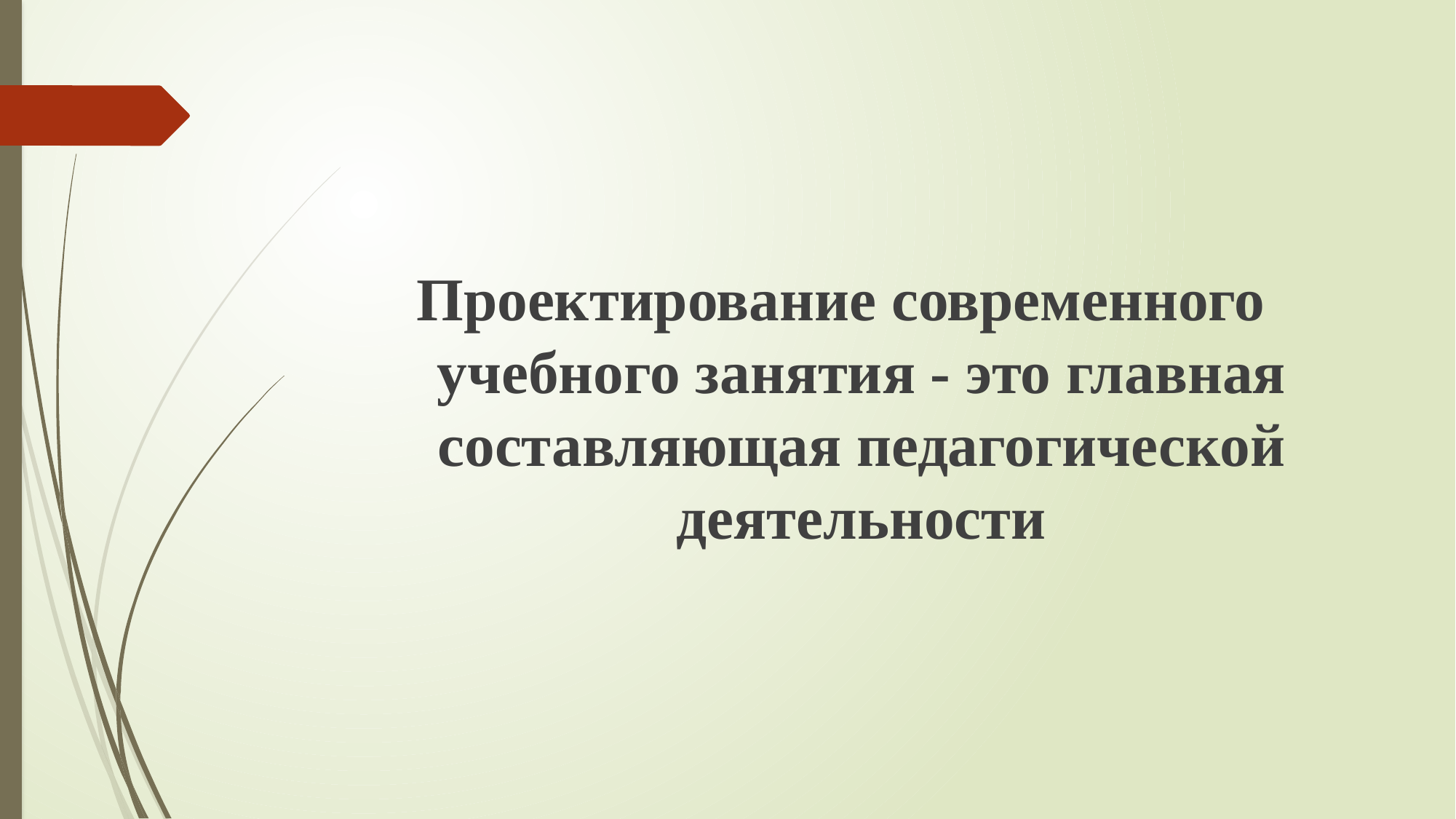

#
Проектирование современного учебного занятия - это главная составляющая педагогической деятельности